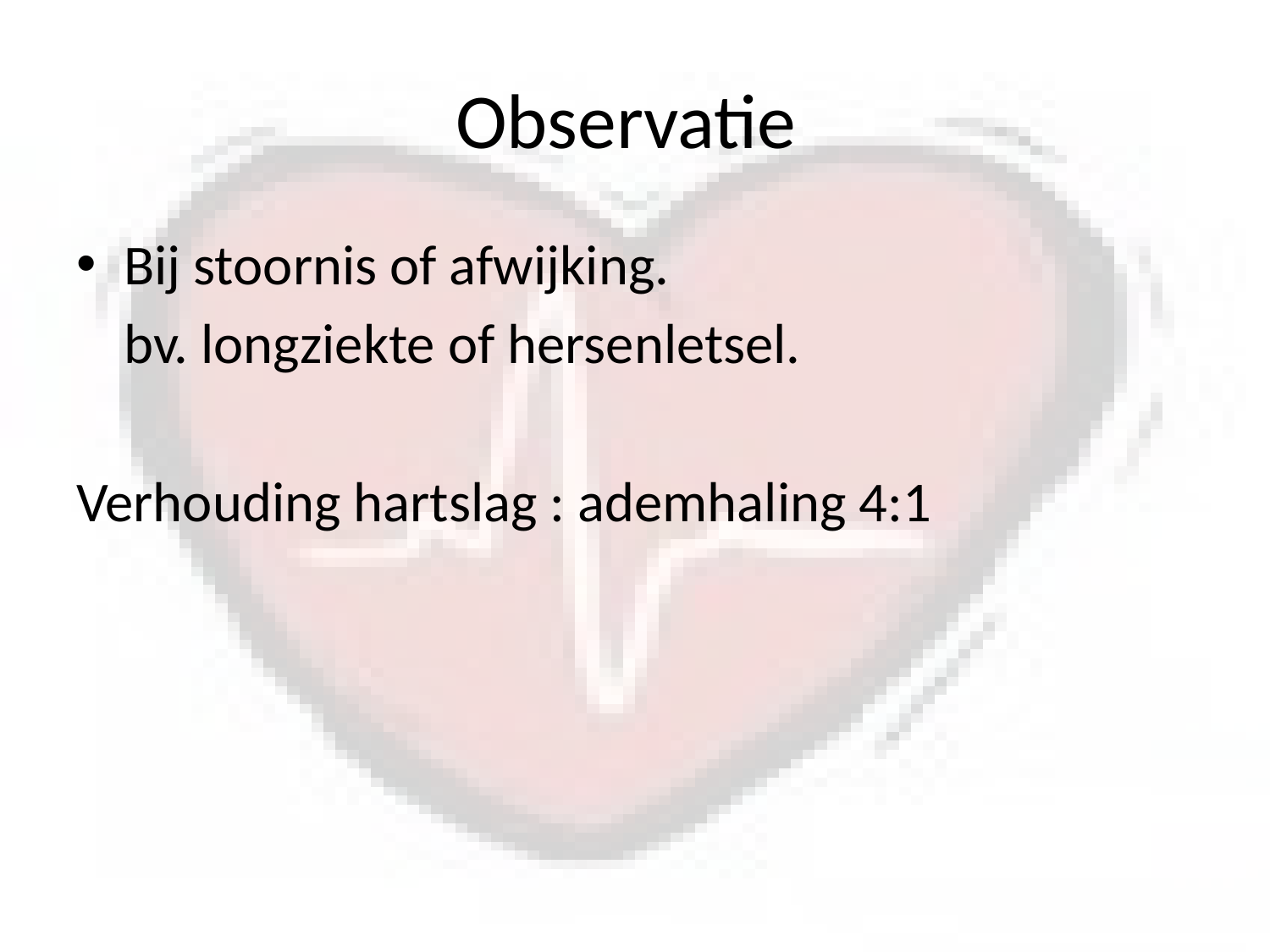

# Observatie
Bij stoornis of afwijking.
	bv. longziekte of hersenletsel.

Verhouding hartslag : ademhaling 4:1